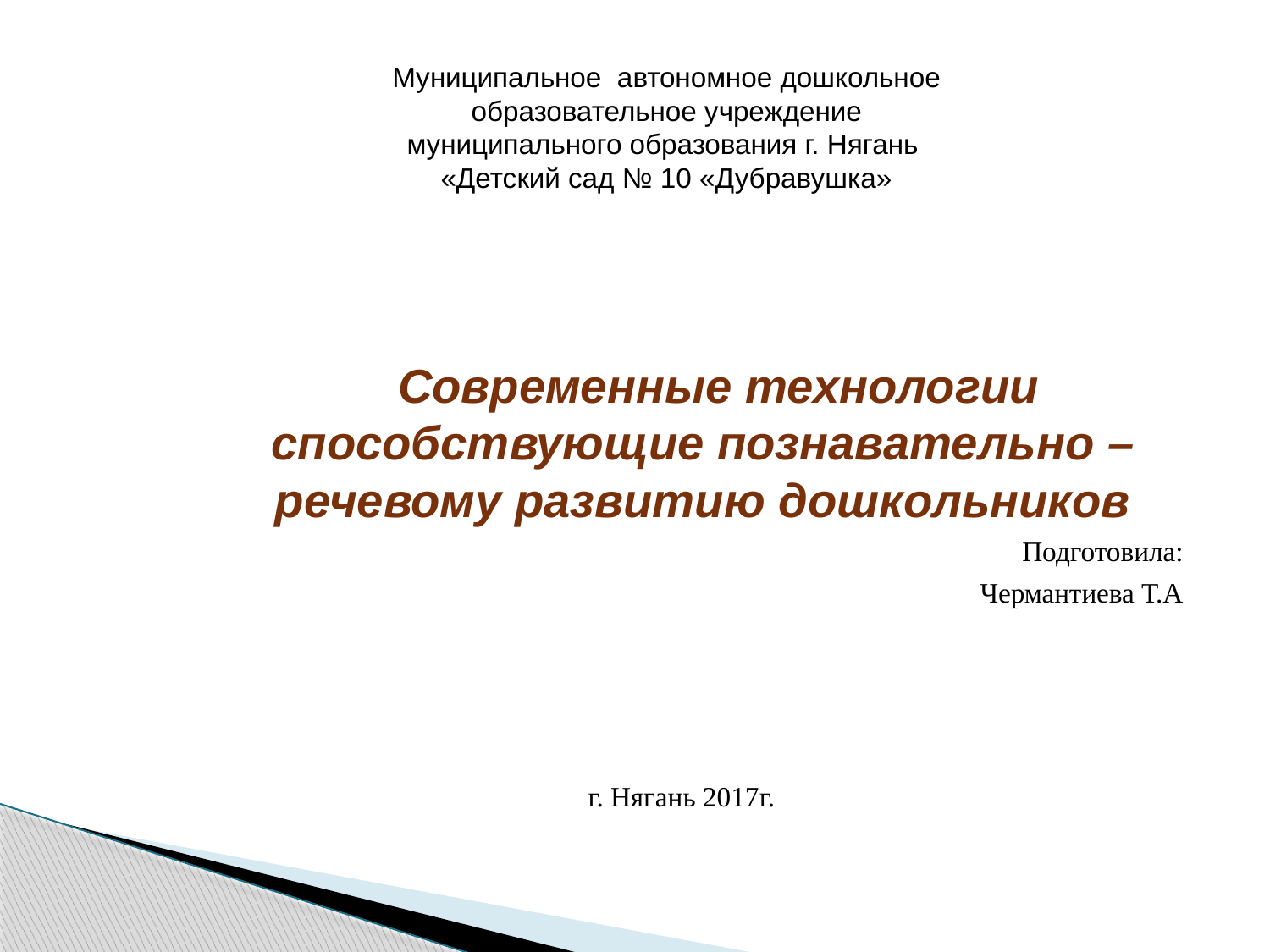

Муниципальное  автономное дошкольное образовательное учреждение муниципального образования г. Нягань
«Детский сад № 10 «Дубравушка»
     Современные технологии способствующие познавательно – речевому развитию дошкольников
Подготовила:
Чермантиева Т.А

г. Нягань 2017г.